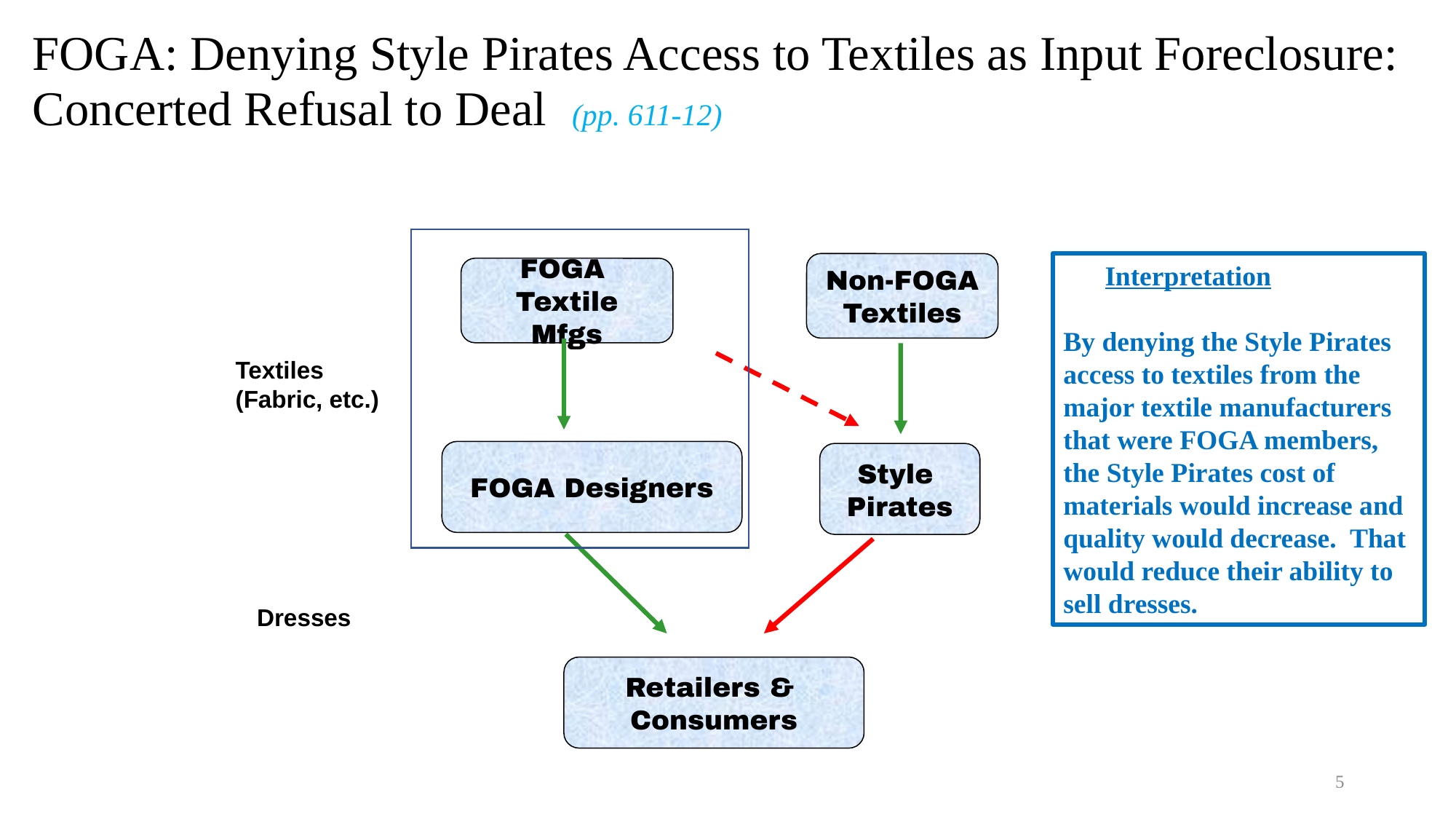

# FOGA: Denying Style Pirates Access to Textiles as Input Foreclosure: Concerted Refusal to Deal  (pp. 611-12)

Non-FOGA
Textiles
      Interpretation
By denying the Style Pirates access to textiles from the major textile manufacturers that were FOGA members, the Style Pirates cost of materials would increase and quality would decrease.  That would reduce their ability to sell dresses.
FOGA
Textile Mfgs

Textiles (Fabric, etc.)

FOGA Designers
Style
Pirates

Dresses
Retailers &
Consumers
5